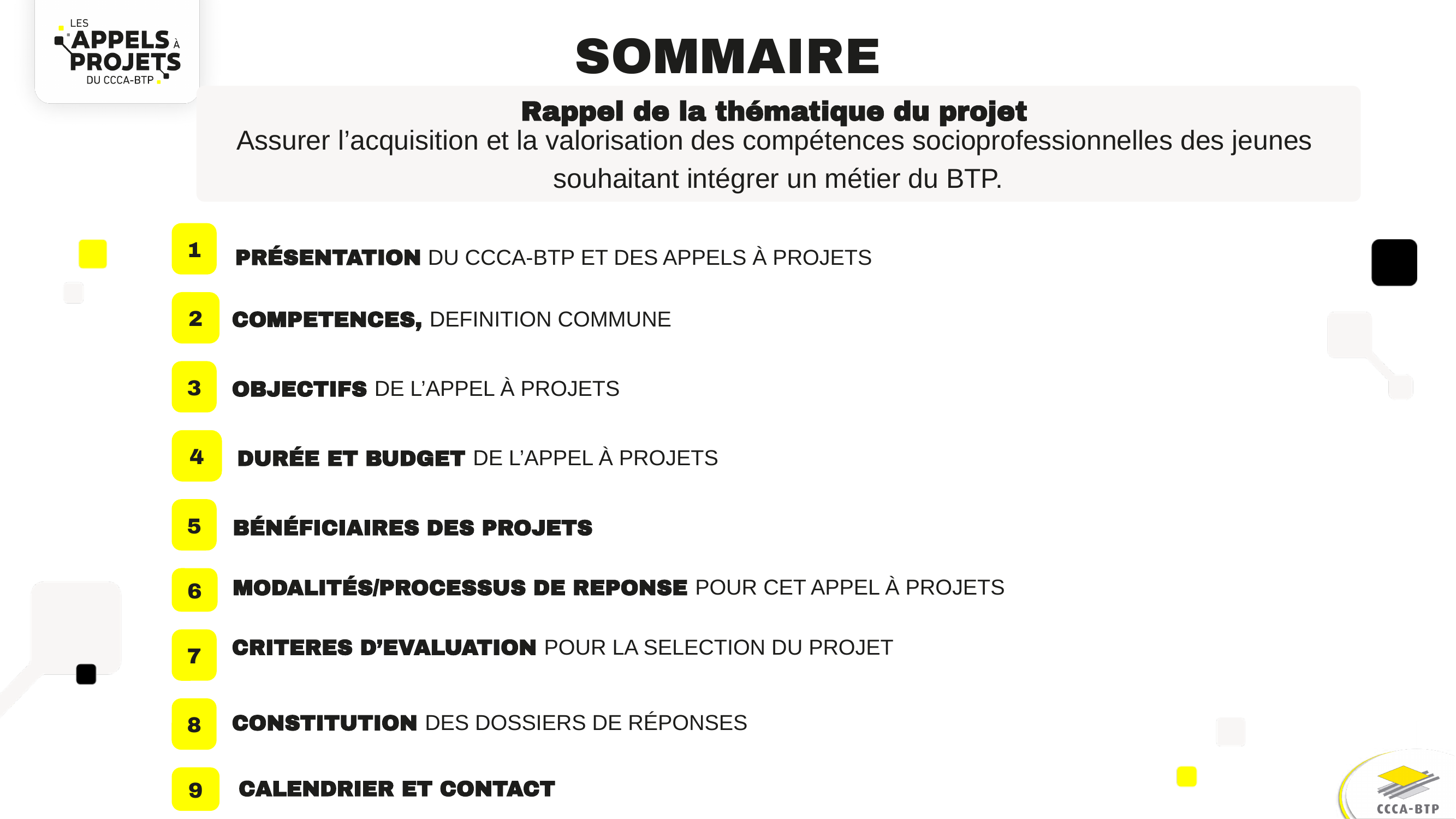

# SOMMAIRE

Rappel de la thématique du projet
Assurer l’acquisition et la valorisation des compétences socioprofessionnelles des jeunes
souhaitant intégrer un métier du BTP.

1
PRÉSENTATION DU CCCA-BTP ET DES APPELS À PROJETS
2
COMPETENCES, DEFINITION COMMUNE
3
OBJECTIFS DE L’APPEL À PROJETS
4
DURÉE ET BUDGET DE L’APPEL À PROJETS
5
BÉNÉFICIAIRES DES PROJETS
6
MODALITÉS/PROCESSUS DE REPONSE POUR CET APPEL À PROJETS
CRITERES D’EVALUATION POUR LA SELECTION DU PROJET
7
CONSTITUTION DES DOSSIERS DE RÉPONSES
8
CALENDRIER ET CONTACT
9